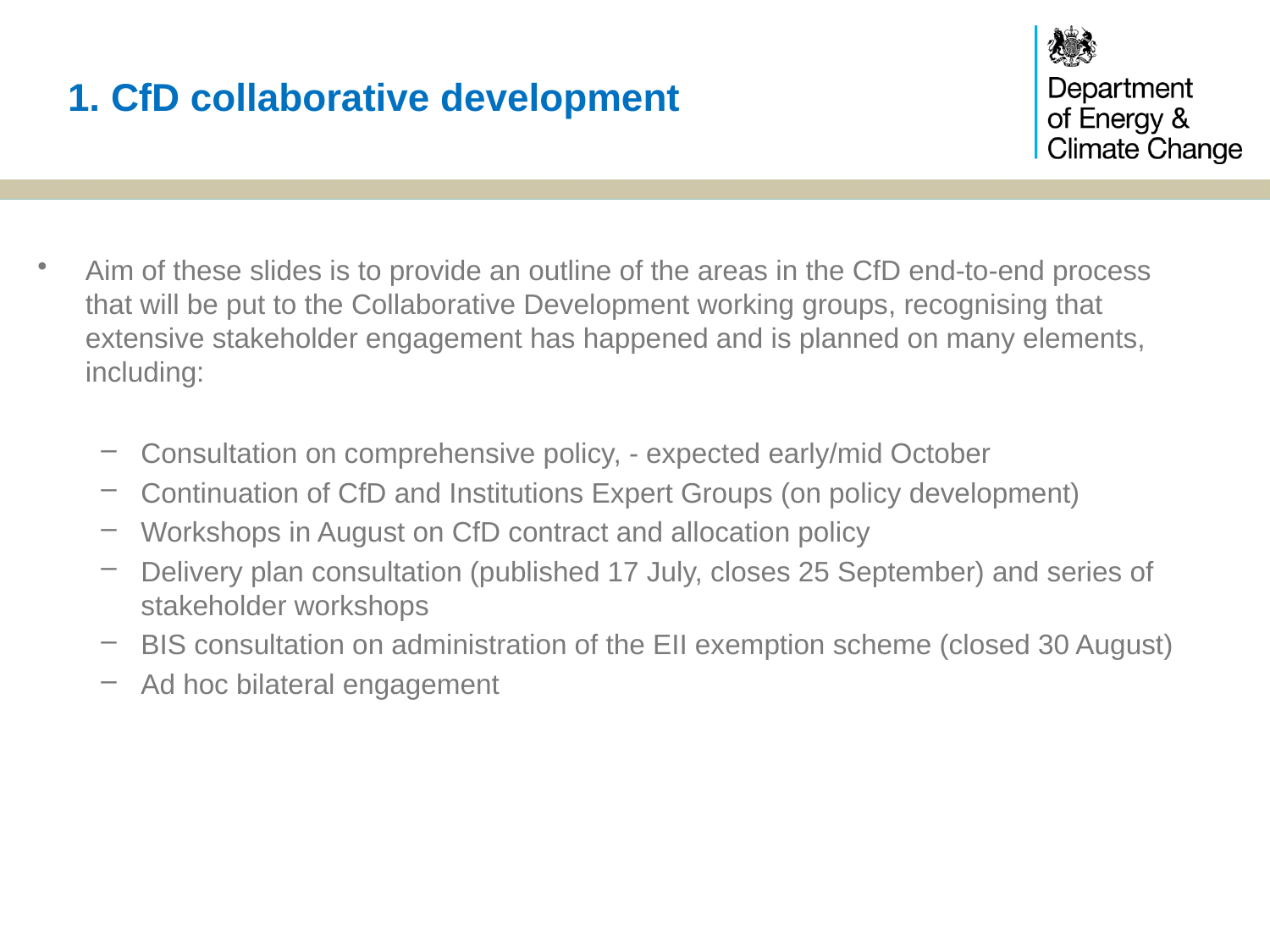

# 1. CfD collaborative development
Aim of these slides is to provide an outline of the areas in the CfD end-to-end process that will be put to the Collaborative Development working groups, recognising that extensive stakeholder engagement has happened and is planned on many elements, including:

Consultation on comprehensive policy, - expected early/mid October
Continuation of CfD and Institutions Expert Groups (on policy development)
Workshops in August on CfD contract and allocation policy
Delivery plan consultation (published 17 July, closes 25 September) and series of stakeholder workshops
BIS consultation on administration of the EII exemption scheme (closed 30 August)
Ad hoc bilateral engagement